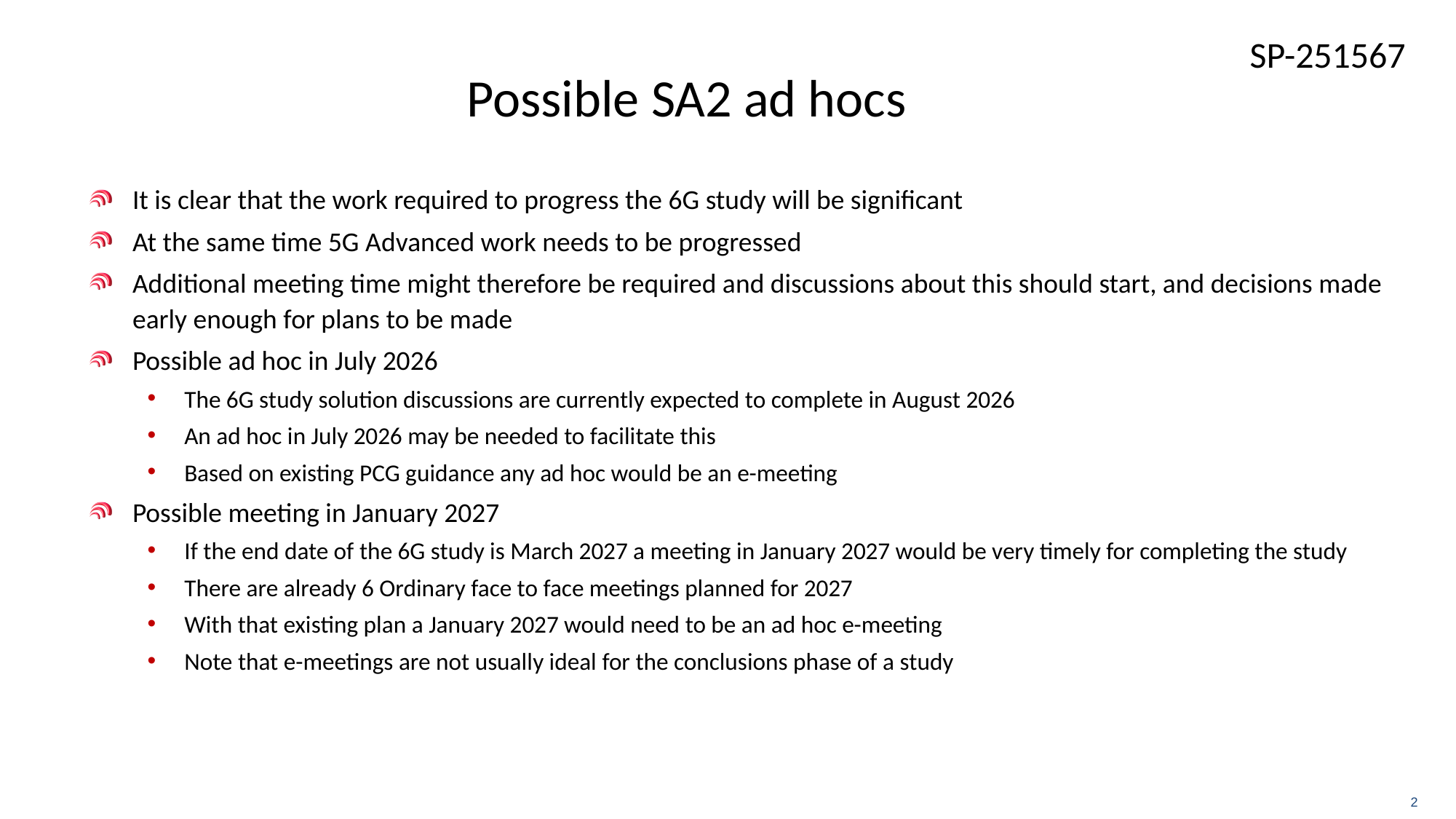

# Possible SA2 ad hocs
It is clear that the work required to progress the 6G study will be significant
At the same time 5G Advanced work needs to be progressed
Additional meeting time might therefore be required and discussions about this should start, and decisions made early enough for plans to be made
Possible ad hoc in July 2026
The 6G study solution discussions are currently expected to complete in August 2026
An ad hoc in July 2026 may be needed to facilitate this
Based on existing PCG guidance any ad hoc would be an e-meeting
Possible meeting in January 2027
If the end date of the 6G study is March 2027 a meeting in January 2027 would be very timely for completing the study
There are already 6 Ordinary face to face meetings planned for 2027
With that existing plan a January 2027 would need to be an ad hoc e-meeting
Note that e-meetings are not usually ideal for the conclusions phase of a study